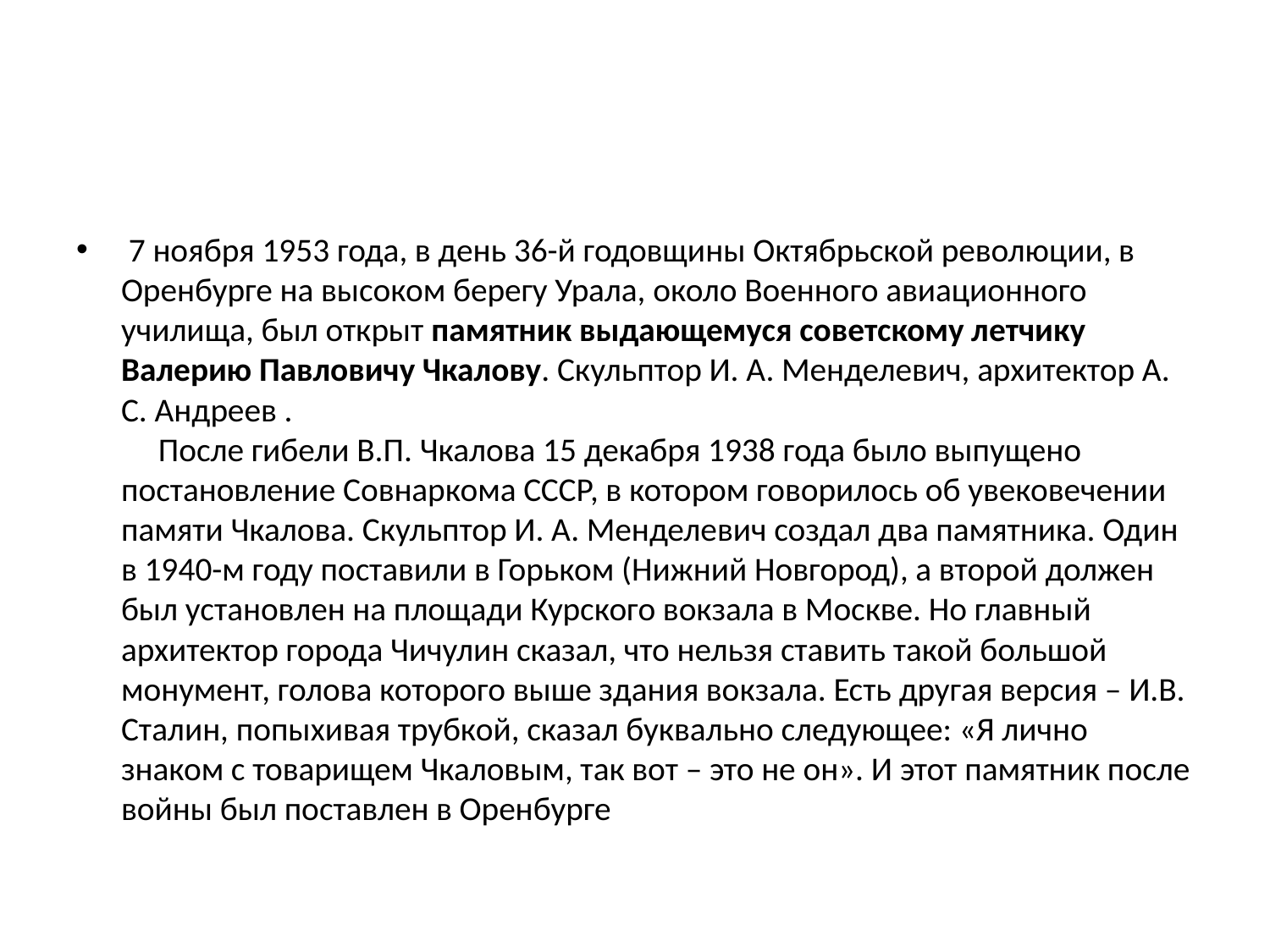

7 ноября 1953 года, в день 36-й годовщины Октябрьской революции, в Оренбурге на высоком берегу Урала, около Военного авиационного училища, был открыт памятник выдающемуся советскому летчику Валерию Павловичу Чкалову. Скульптор И. А. Менделевич, архитектор А. С. Андреев .
     После гибели В.П. Чкалова 15 декабря 1938 года было выпущено постановление Совнаркома СССР, в котором говорилось об увековечении памяти Чкалова. Скульптор И. А. Менделевич создал два памятника. Один в 1940-м году поставили в Горьком (Нижний Новгород), а второй должен был установлен на площади Курского вокзала в Москве. Hо главный архитектор города Чичулин сказал, что нельзя ставить такой большой монумент, голова которого выше здания вокзала. Есть другая версия – И.В. Сталин, попыхивая трубкой, сказал буквально следующее: «Я лично знаком с товарищем Чкаловым, так вот – это не он». И этот памятник после войны был поставлен в Оренбурге